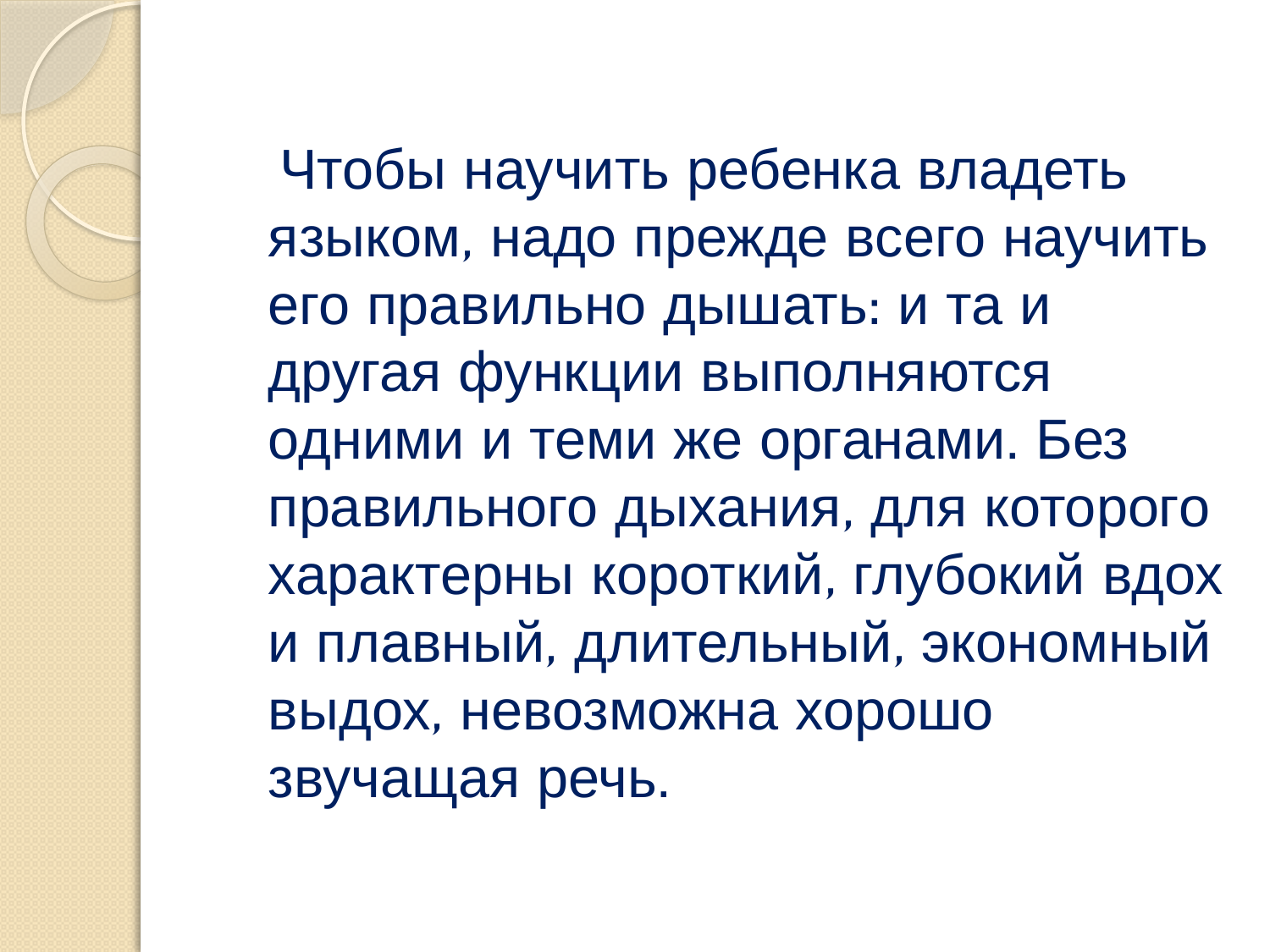

Чтобы научить ребенка владеть языком, надо прежде всего научить его правильно дышать: и та и другая функции выполняются одними и теми же органами. Без правильного дыхания, для которого характерны короткий, глубокий вдох и плавный, длительный, экономный выдох, невозможна хорошо звучащая речь.